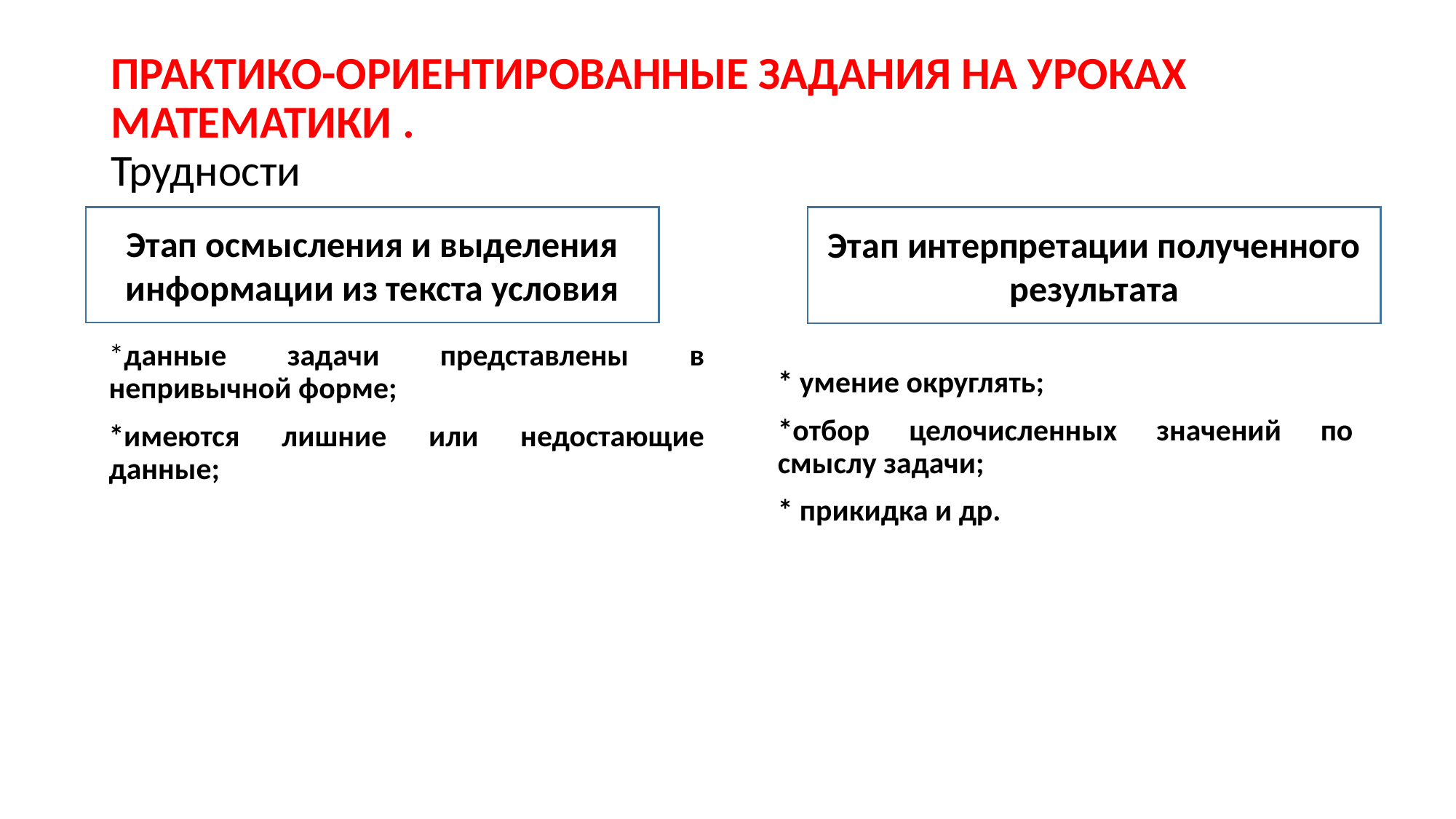

# ПРАКТИКО-ОРИЕНТИРОВАННЫЕ ЗАДАНИЯ НА УРОКАХ    МАТЕМАТИКИ . Трудности
Этап осмысления и выделения информации из текста условия

*данные задачи представлены в непривычной форме;
*имеются лишние или недостающие данные;
Этап интерпретации полученного результата

* умение округлять;
*отбор целочисленных значений по смыслу задачи;
* прикидка и др.